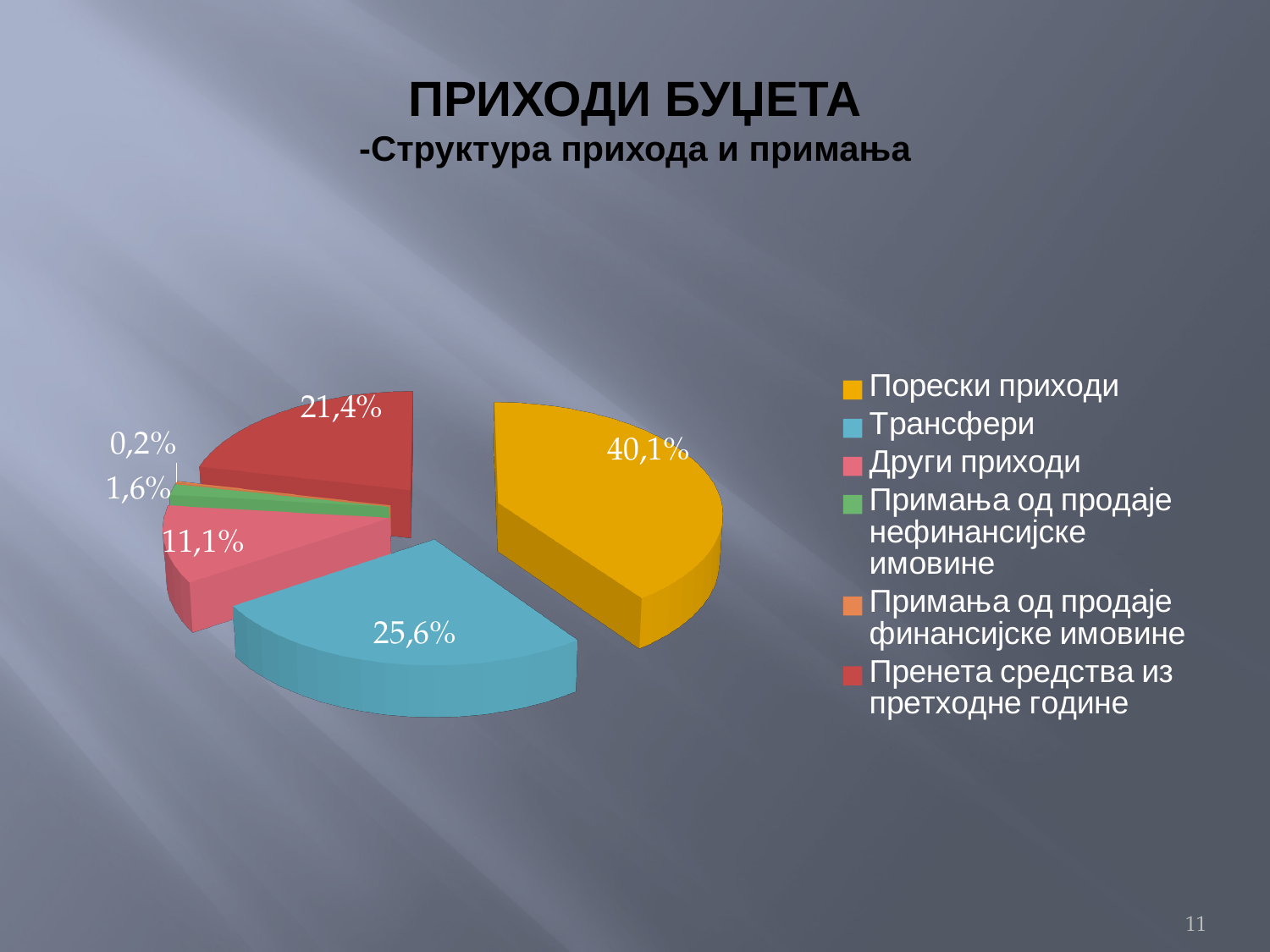

# ПРИХОДИ БУЏЕТА -Структура прихода и примања

[unsupported chart]

11